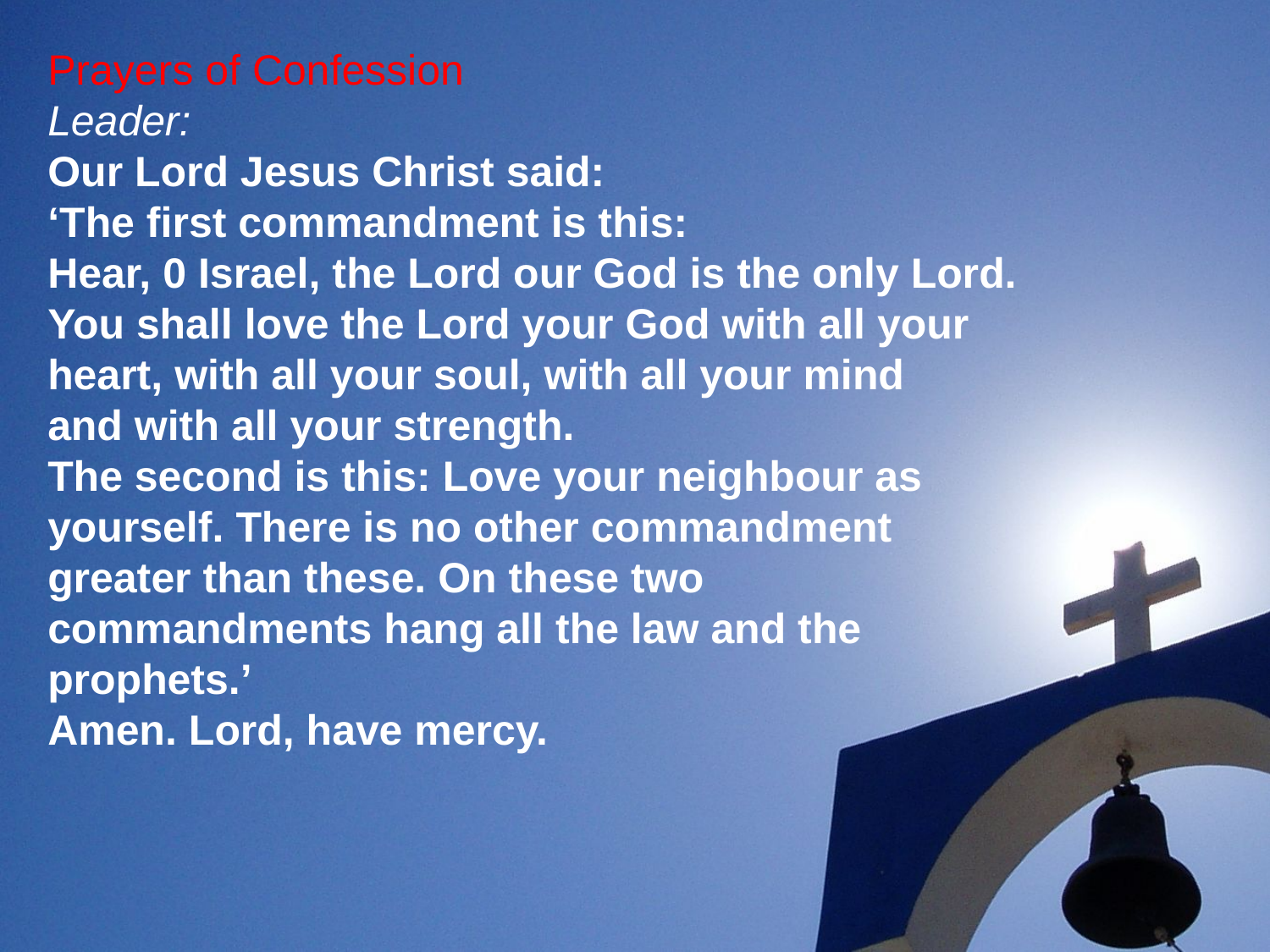

Prayers of Confession
Leader:
Our Lord Jesus Christ said:
‘The first commandment is this:
Hear, 0 Israel, the Lord our God is the only Lord. You shall love the Lord your God with all your heart, with all your soul, with all your mind
and with all your strength.
The second is this: Love your neighbour as yourself. There is no other commandment greater than these. On these two commandments hang all the law and the prophets.’
Amen. Lord, have mercy.